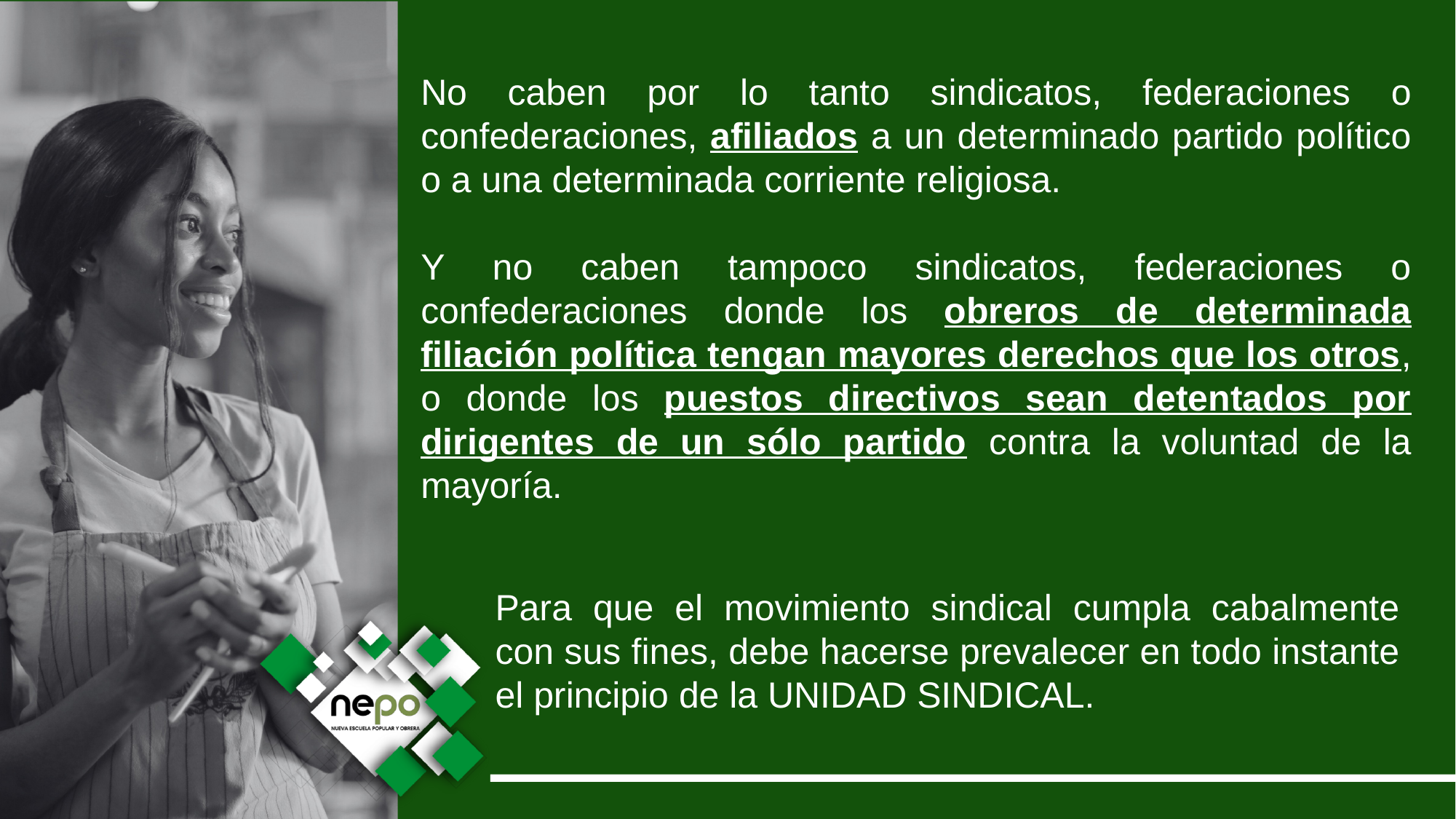

No caben por lo tanto sindicatos, federaciones o confederaciones, afiliados a un determinado partido político o a una determinada corriente religiosa.

Y no caben tampoco sindicatos, federaciones o confederaciones donde los obreros de determinada filiación política tengan mayores derechos que los otros, o donde los puestos directivos sean detentados por dirigentes de un sólo partido contra la voluntad de la mayoría.
Para que el movimiento sindical cumpla cabalmente con sus fines, debe hacerse prevalecer en todo instante el principio de la UNIDAD SINDICAL.